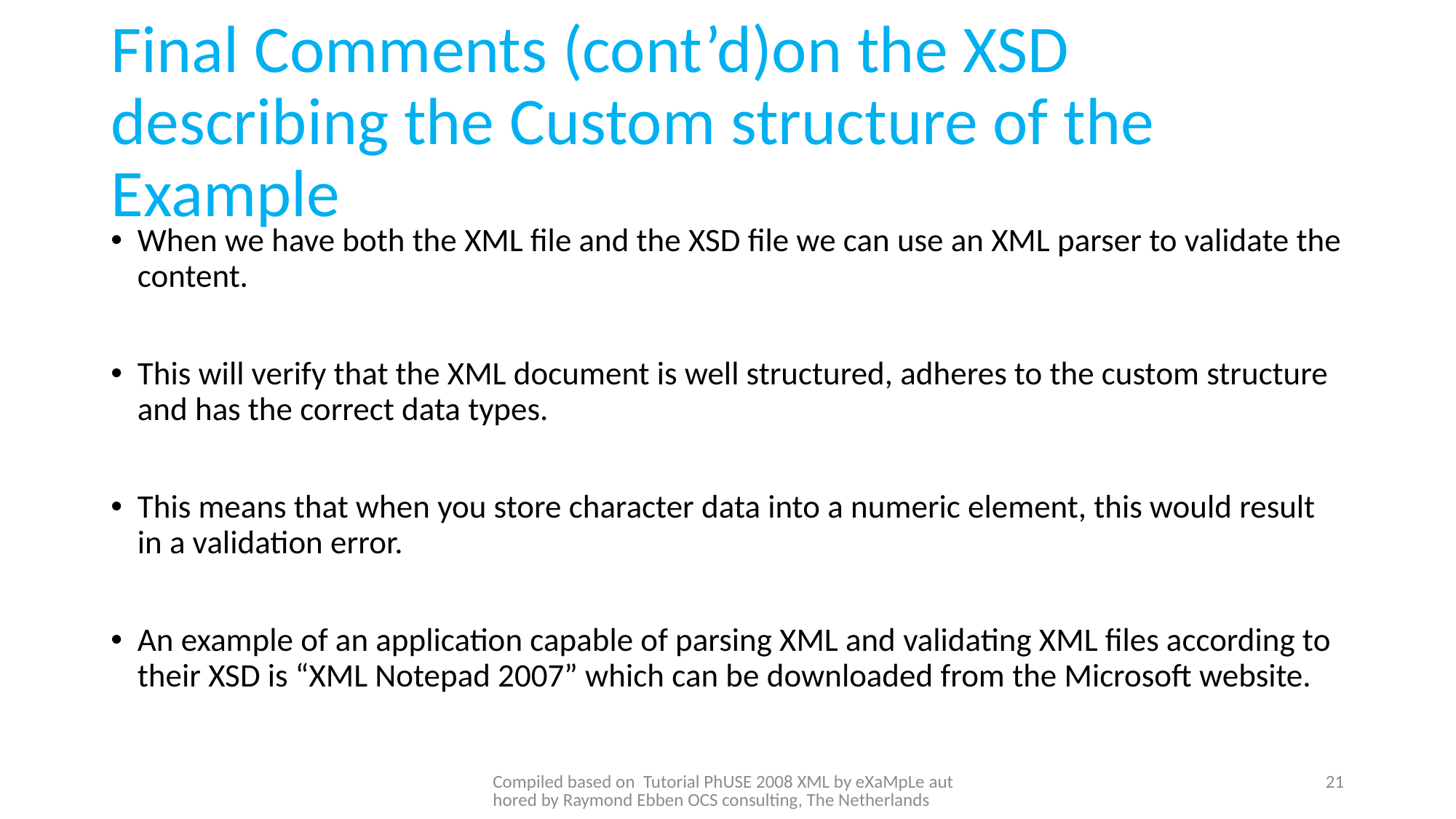

# Final Comments (cont’d)on the XSD describing the Custom structure of the Example
When we have both the XML file and the XSD file we can use an XML parser to validate the content.

This will verify that the XML document is well structured, adheres to the custom structure and has the correct data types.

This means that when you store character data into a numeric element, this would result in a validation error.

An example of an application capable of parsing XML and validating XML files according to their XSD is “XML Notepad 2007” which can be downloaded from the Microsoft website.

Compiled based on  Tutorial PhUSE 2008 XML by eXaMpLe authored by Raymond Ebben OCS consulting, The Netherlands
21